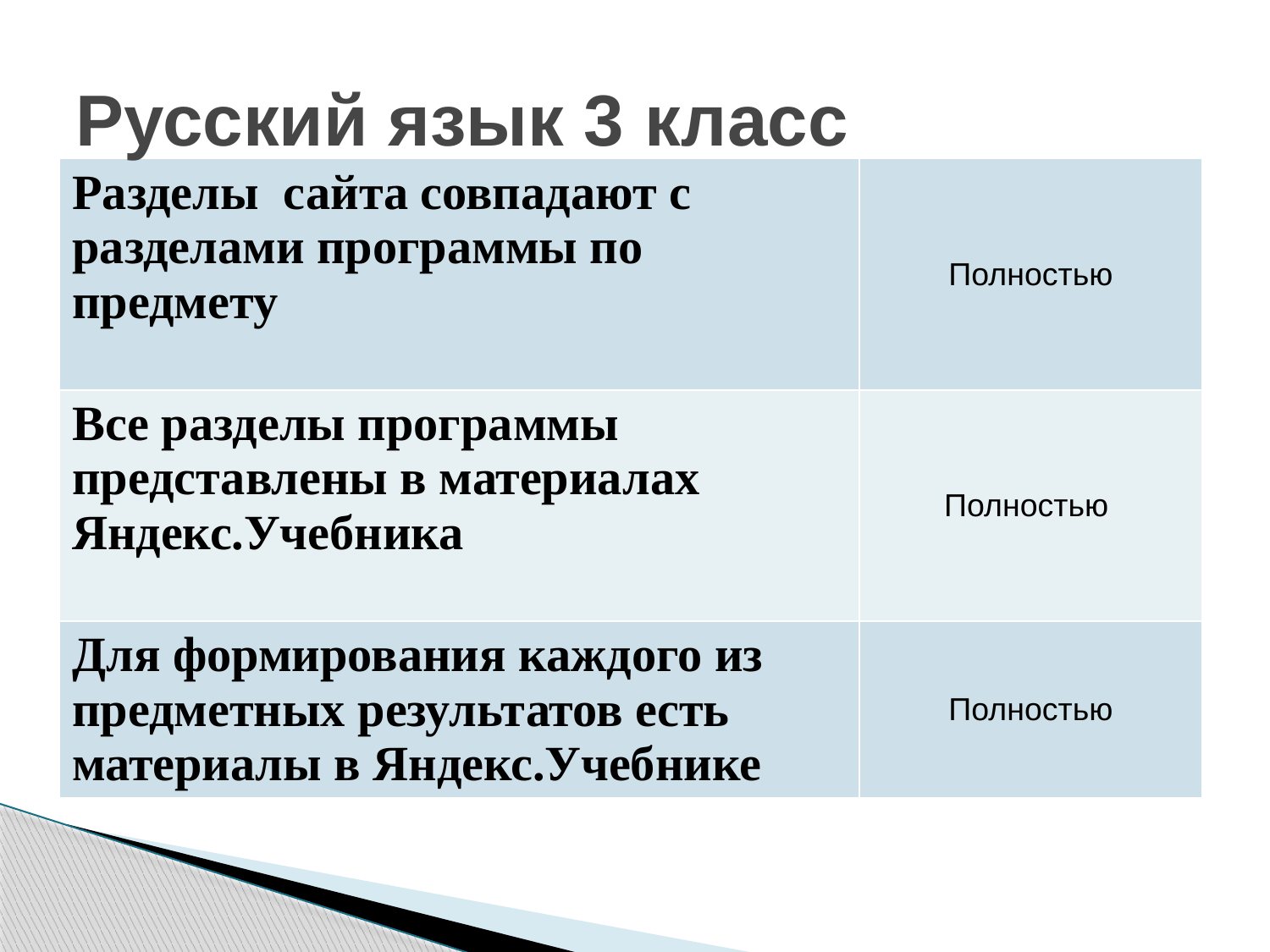

# Русский язык 3 класс
| Разделы сайта совпадают с разделами программы по предмету | Полностью |
| --- | --- |
| Все разделы программы представлены в материалах Яндекс.Учебника | Полностью |
| Для формирования каждого из предметных результатов есть материалы в Яндекс.Учебнике | Полностью |